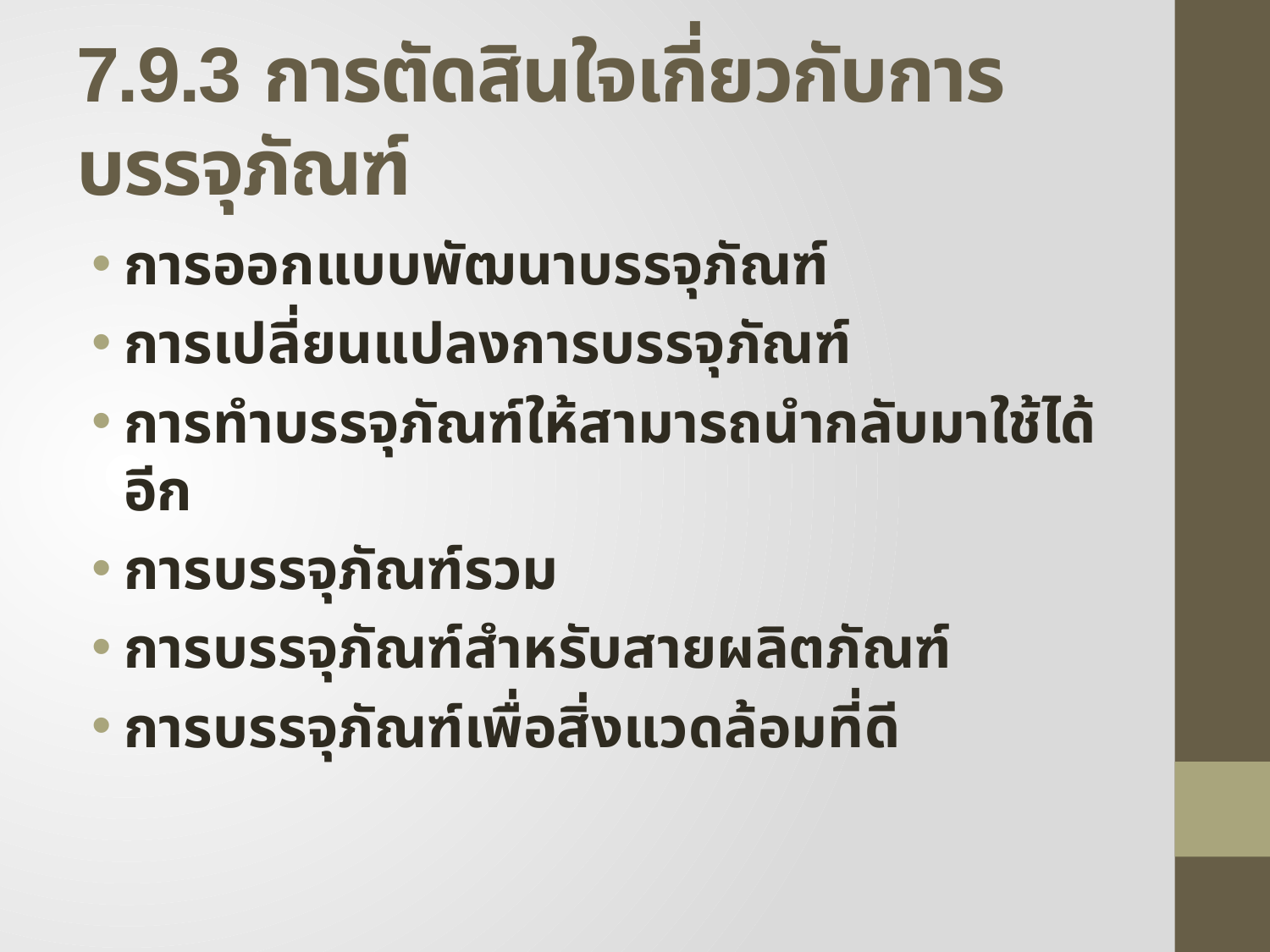

# 7.9.3 การตัดสินใจเกี่ยวกับการบรรจุภัณฑ์
การออกแบบพัฒนาบรรจุภัณฑ์
การเปลี่ยนแปลงการบรรจุภัณฑ์
การทำบรรจุภัณฑ์ให้สามารถนำกลับมาใช้ได้อีก
การบรรจุภัณฑ์รวม
การบรรจุภัณฑ์สำหรับสายผลิตภัณฑ์
การบรรจุภัณฑ์เพื่อสิ่งแวดล้อมที่ดี